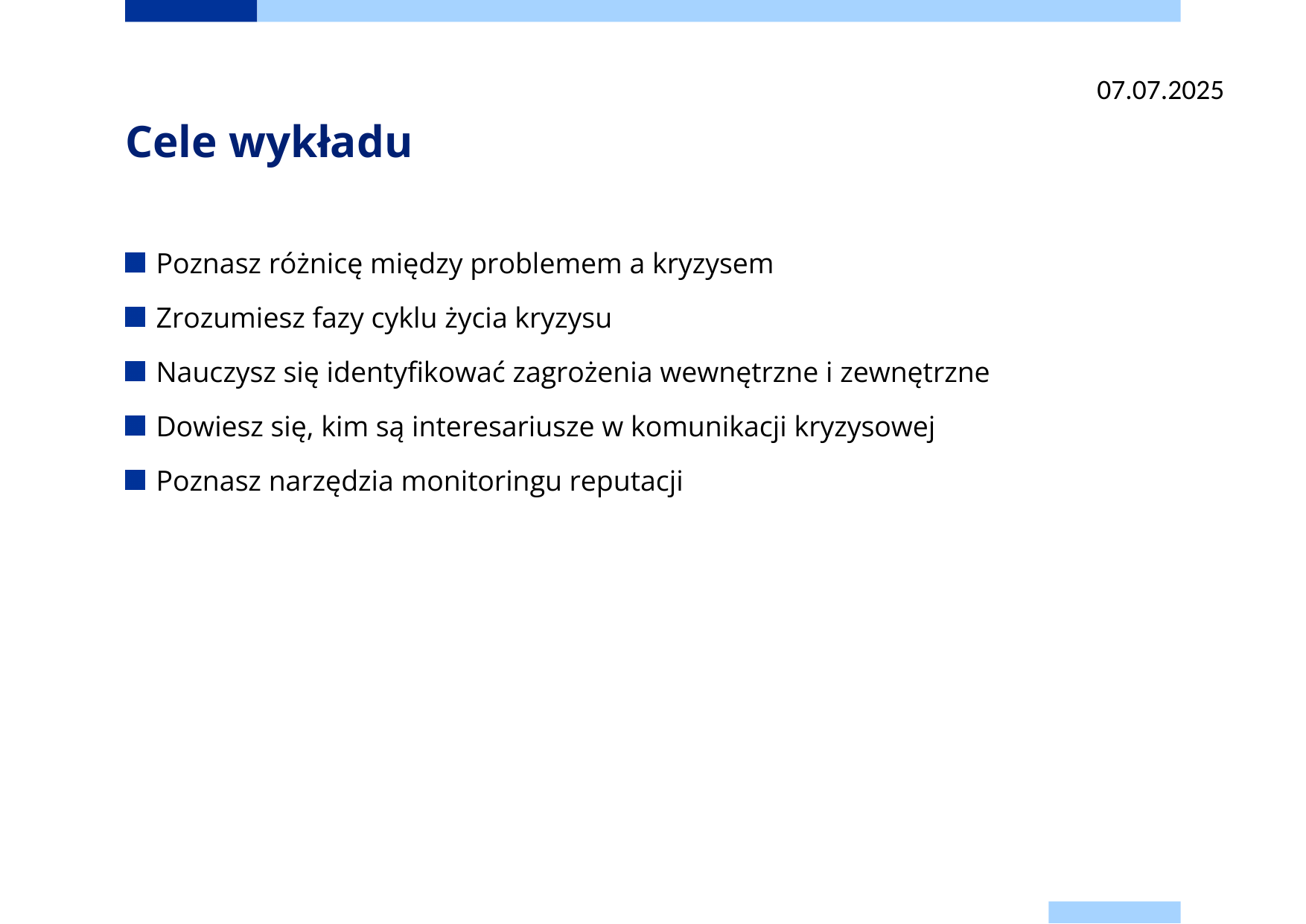

07.07.2025
# Cele wykładu
Poznasz różnicę między problemem a kryzysem
Zrozumiesz fazy cyklu życia kryzysu
Nauczysz się identyfikować zagrożenia wewnętrzne i zewnętrzne
Dowiesz się, kim są interesariusze w komunikacji kryzysowej
Poznasz narzędzia monitoringu reputacji